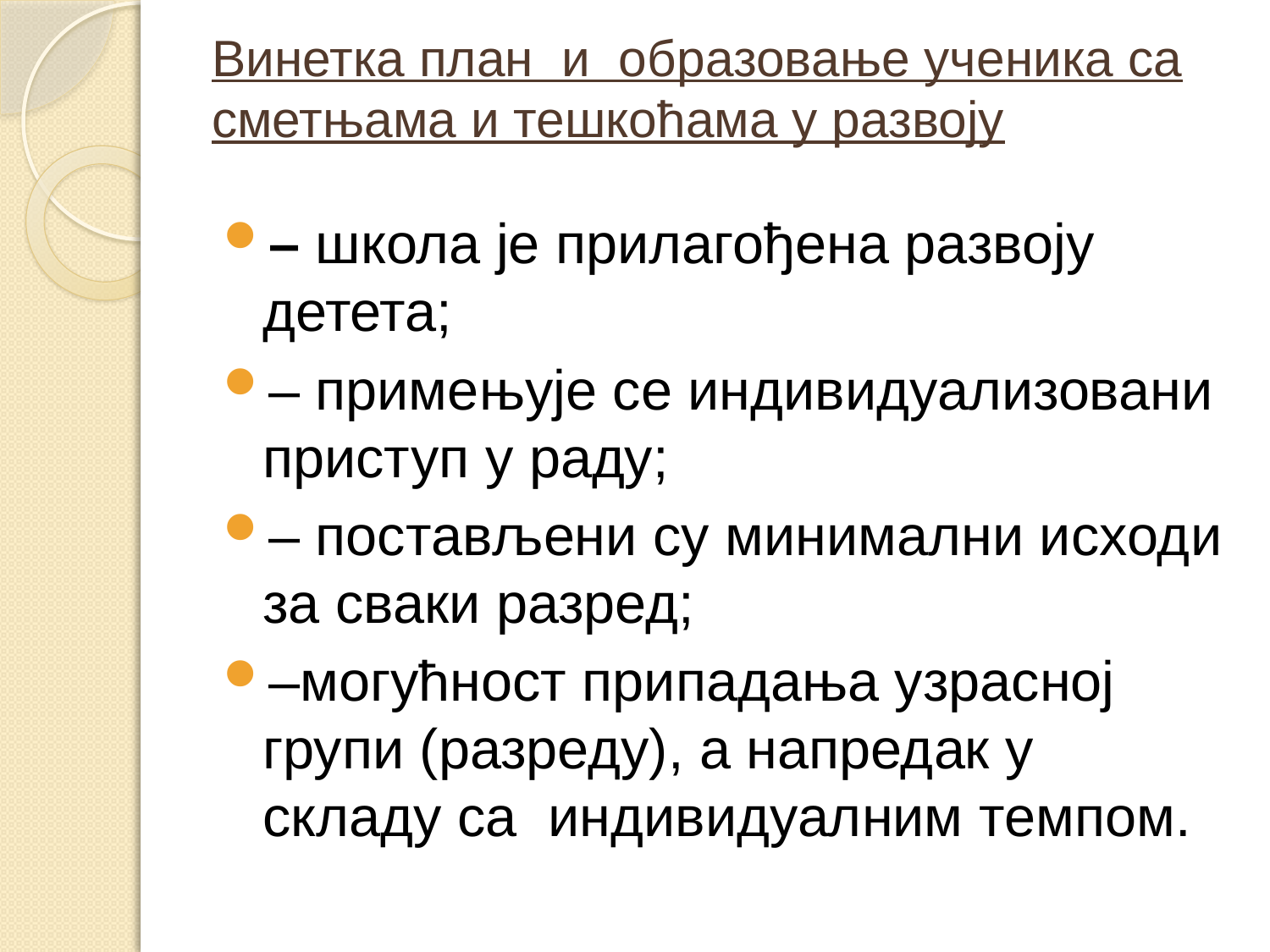

# Винетка план  и  образовање ученика са сметњама и тешкоћама у развоју
– школа је прилагођена развоју детета;
– примењује се индивидуализовани приступ у раду;
– постављени су минимални исходи за сваки разред;
–могућност припадања узрасној групи (разреду), а напредак у складу са  индивидуалним темпом.